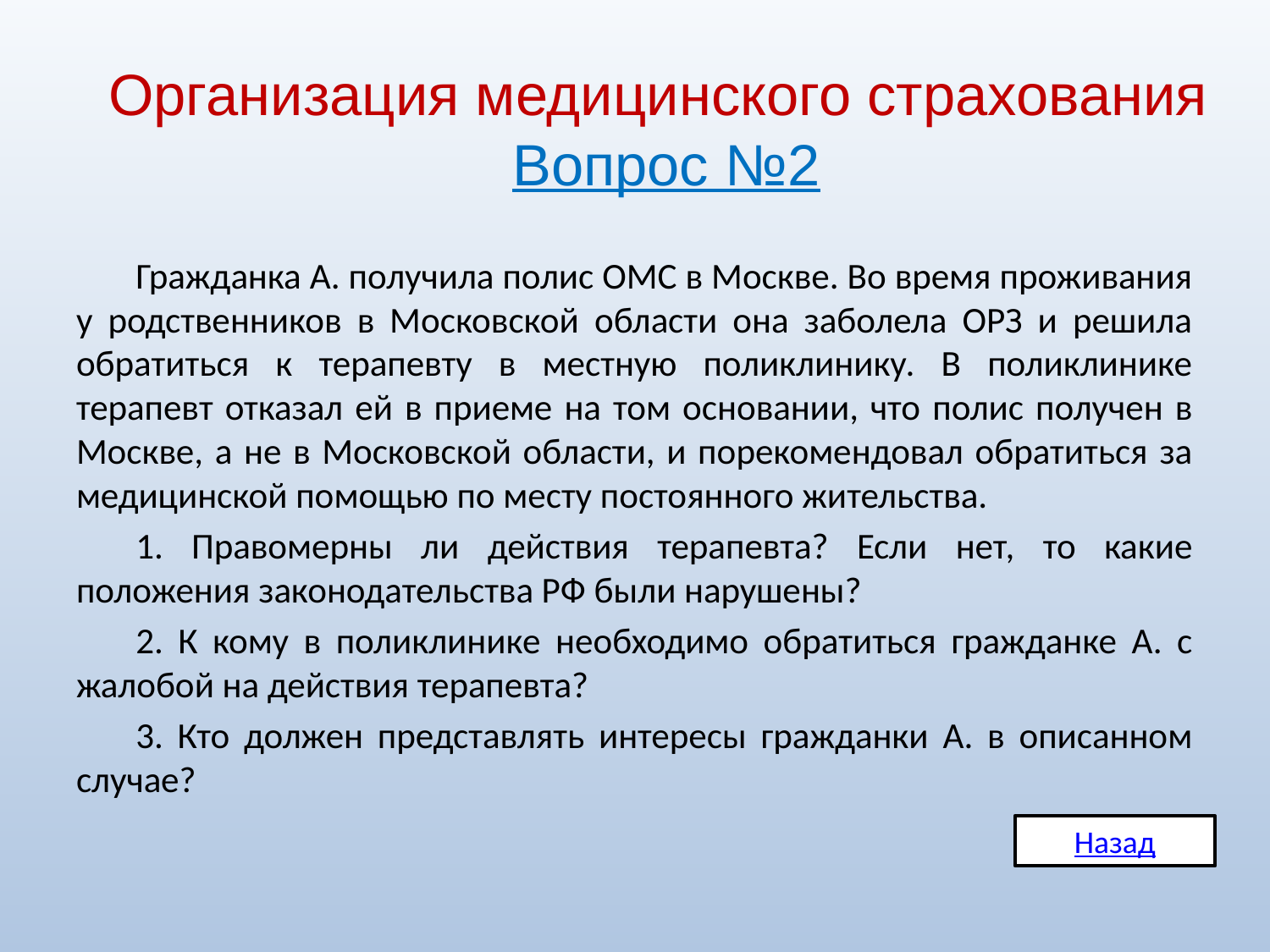

# Организация медицинского страхования Вопрос №2
	Гражданка А. получила полис ОМС в Москве. Во время проживания у родственников в Московской области она заболела ОРЗ и решила обратиться к терапевту в местную поликлинику. В поликлинике терапевт отказал ей в приеме на том основании, что полис получен в Москве, а не в Московской области, и порекомендовал обратиться за медицинской помощью по месту постоянного жительства.
	1. Правомерны ли действия терапевта? Если нет, то какие положения законодательства РФ были нарушены?
	2. К кому в поликлинике необходимо обратиться гражданке А. с жалобой на действия терапевта?
	3. Кто должен представлять интересы гражданки А. в описанном случае?

Назад